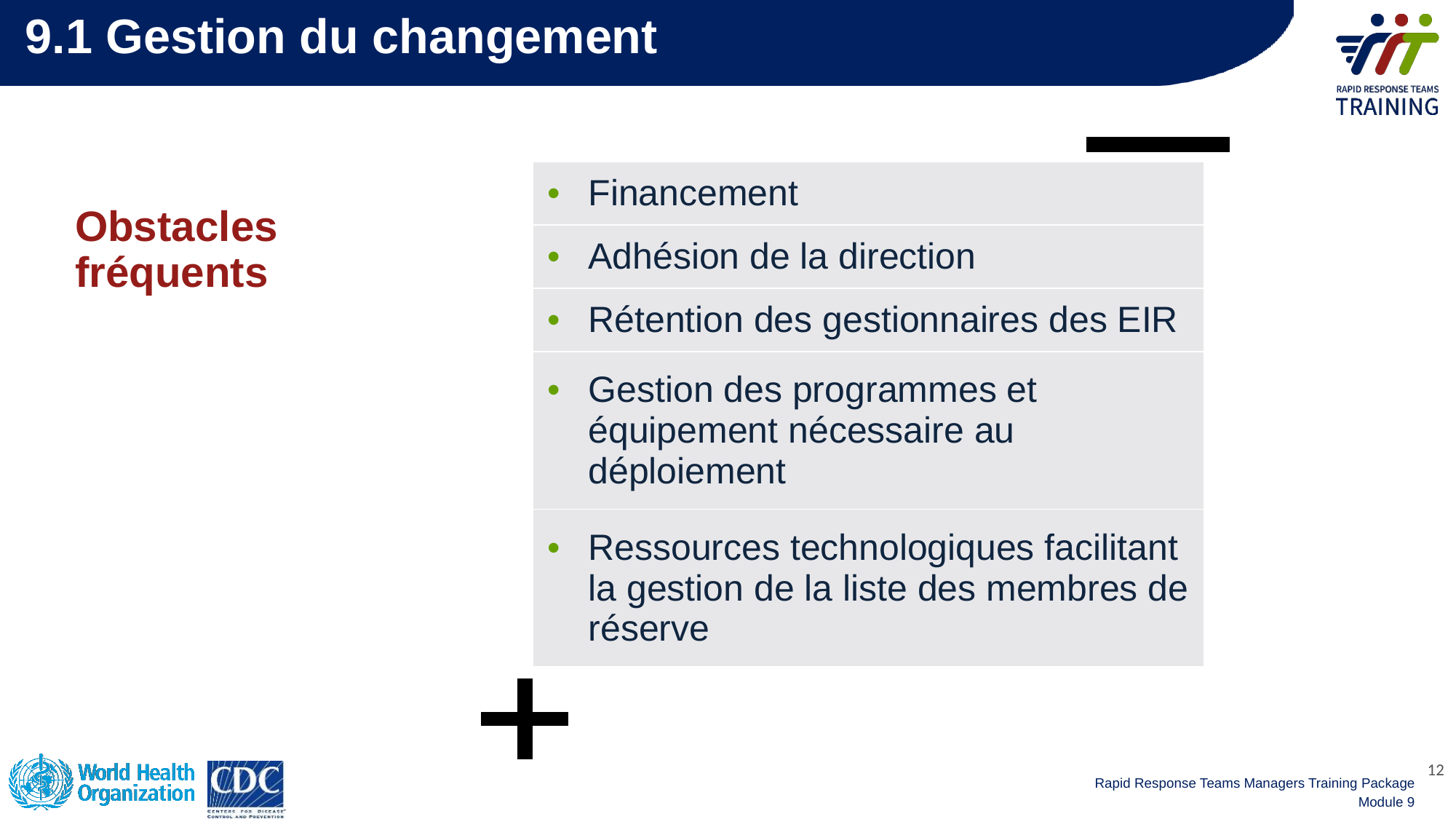

9.1 Gestion du changement

# Obstacles fréquents
| Financement |
| --- |
| Adhésion de la direction |
| Rétention des gestionnaires des EIR |
| Gestion des programmes et équipement nécessaire au déploiement |
| Ressources technologiques facilitant la gestion de la liste des membres de réserve |

12